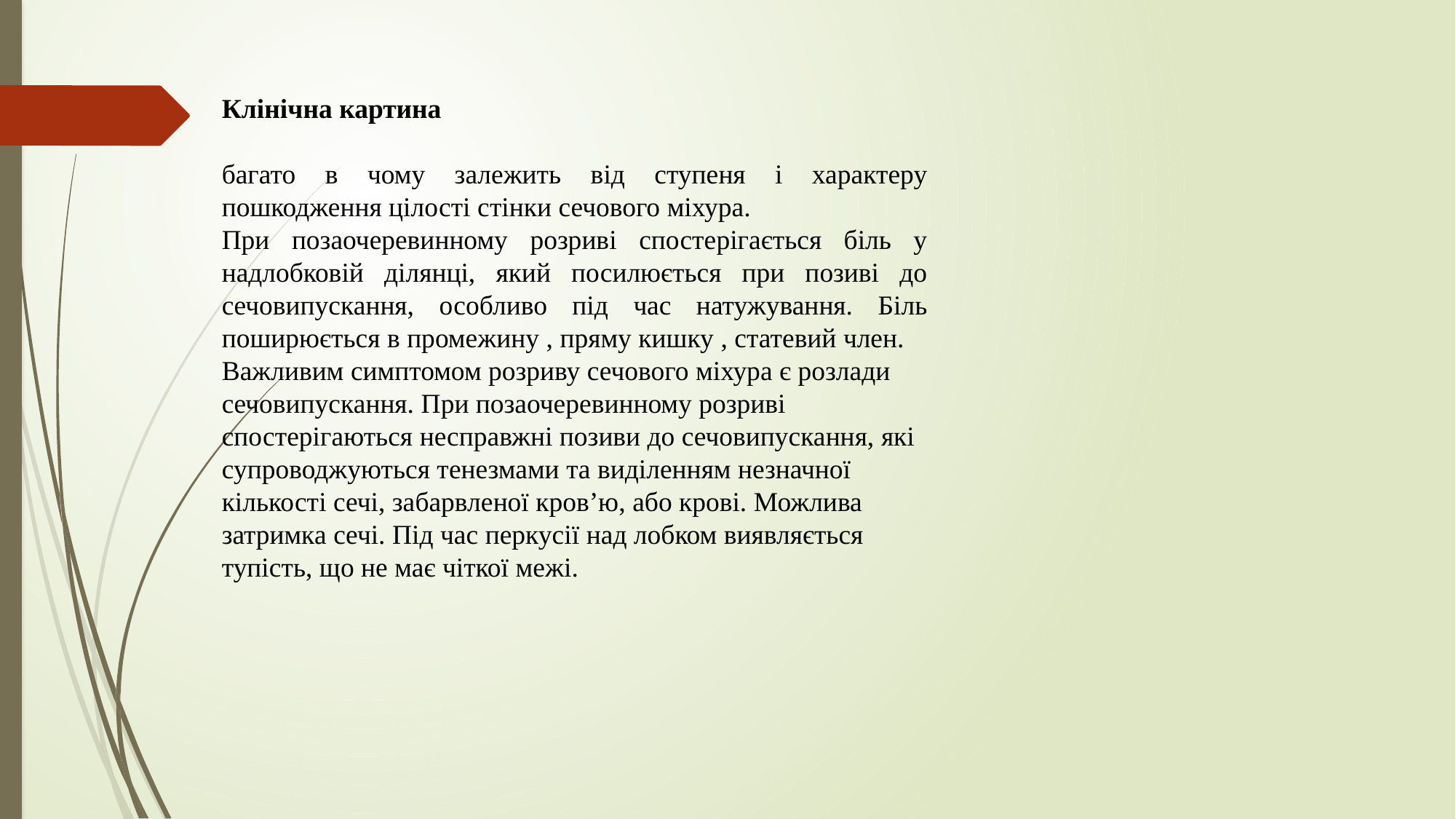

Клінічна картина

багато в чому залежить від ступеня і характеру пошкодження цілості стінки сечового міхура.
При позаочеревинному розриві спостерігається біль у надлобковій ділянці, який посилюється при позиві до сечовипускання, особливо під час натужування. Біль поширюється в промежину , пряму кишку , статевий член.
Важливим симптомом розриву сечового міхура є розлади сечовипускання. При позаочеревинному розриві спостерігаються несправжні позиви до сечовипускання, які супроводжуються тенезмами та виділенням незначної кількості сечі, забарвленої кров’ю, або крові. Можлива затримка сечі. Під час перкусії над лобком виявляється тупість, що не має чіткої межі.